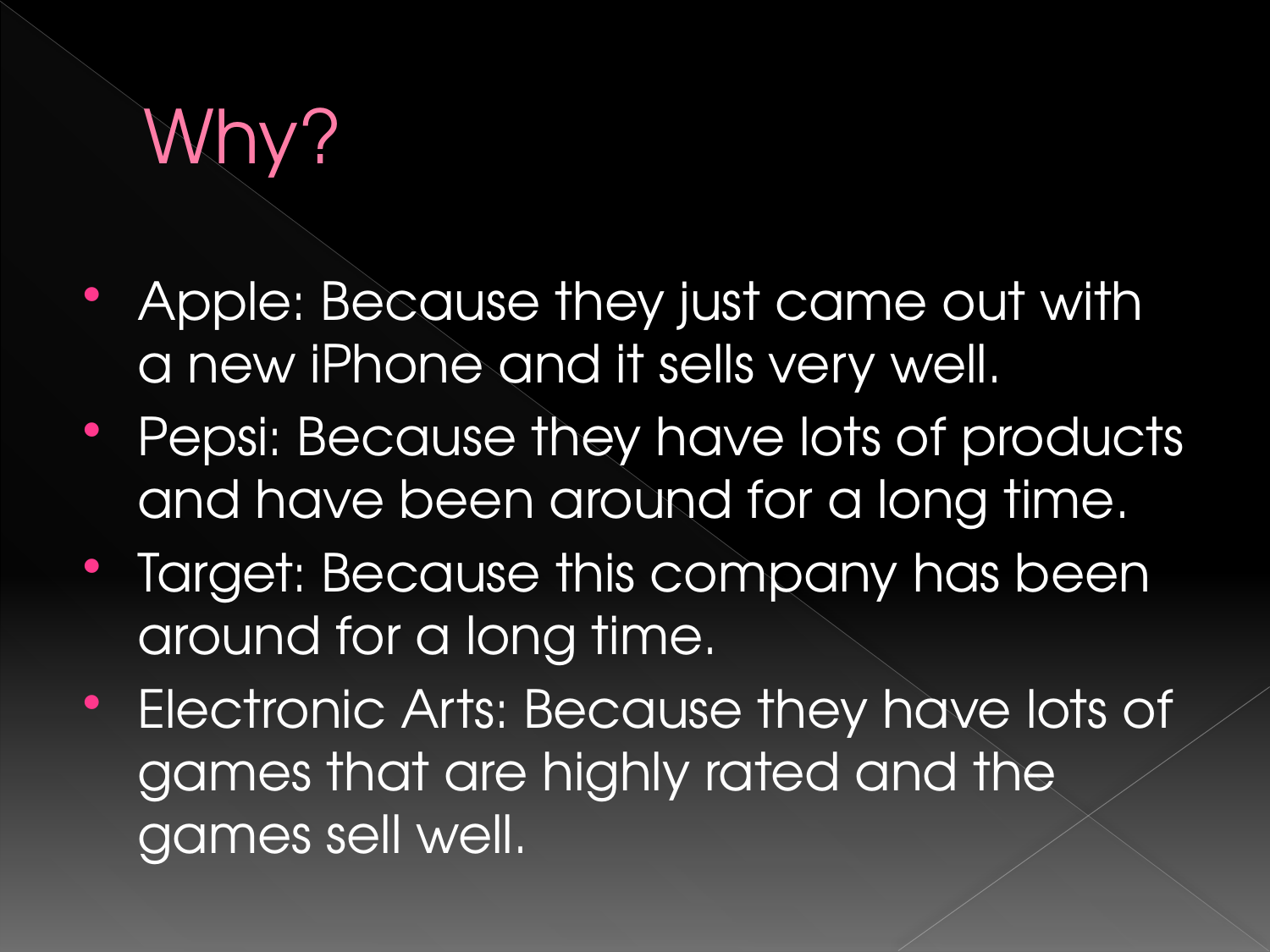

# Why?
Apple: Because they just came out with a new iPhone and it sells very well.
Pepsi: Because they have lots of products and have been around for a long time.
Target: Because this company has been around for a long time.
Electronic Arts: Because they have lots of games that are highly rated and the games sell well.